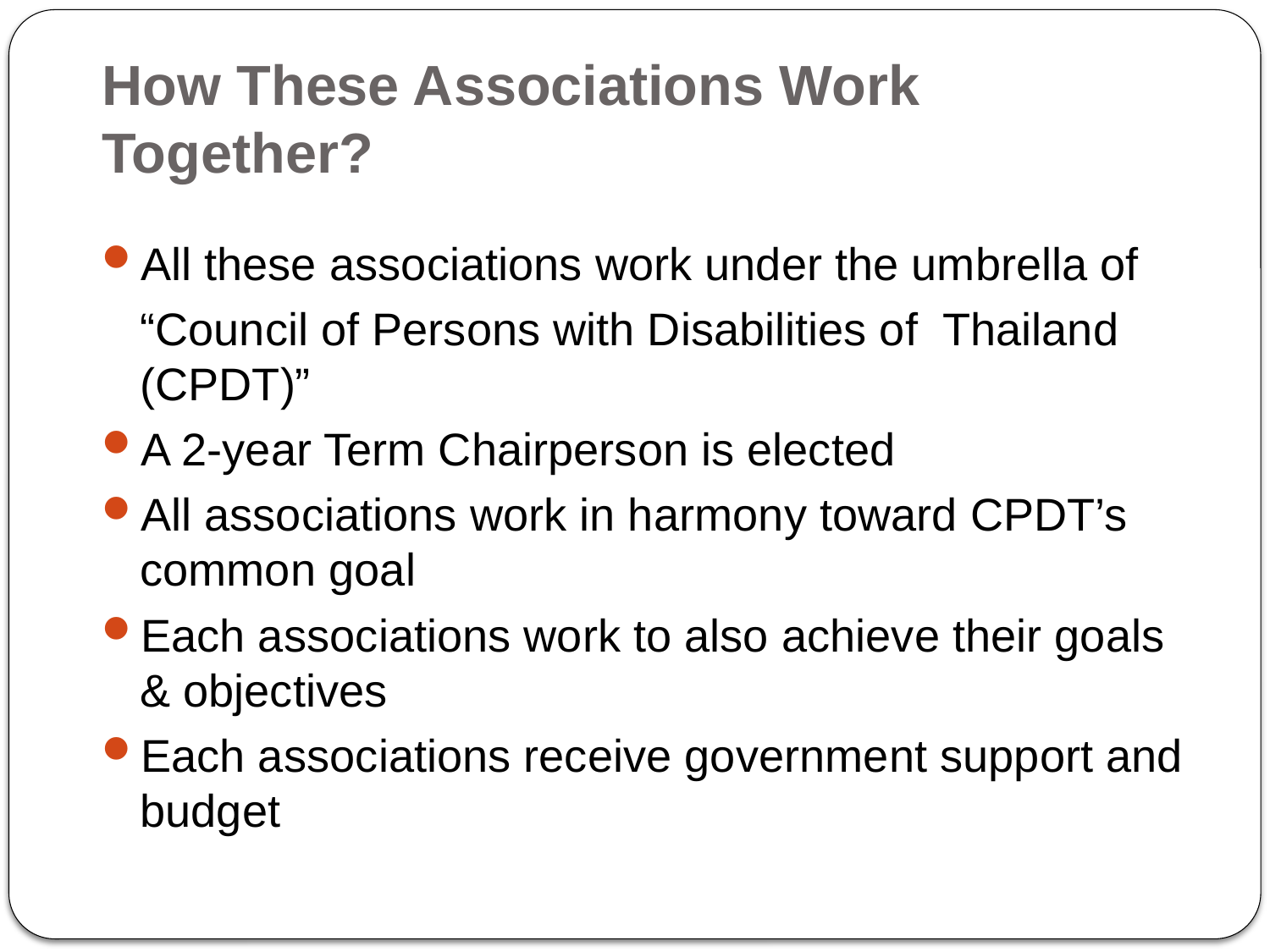

# How These Associations Work Together?
All these associations work under the umbrella of
	“Council of Persons with Disabilities of  Thailand (CPDT)”
A 2-year Term Chairperson is elected
All associations work in harmony toward CPDT’s common goal
Each associations work to also achieve their goals & objectives
Each associations receive government support and budget